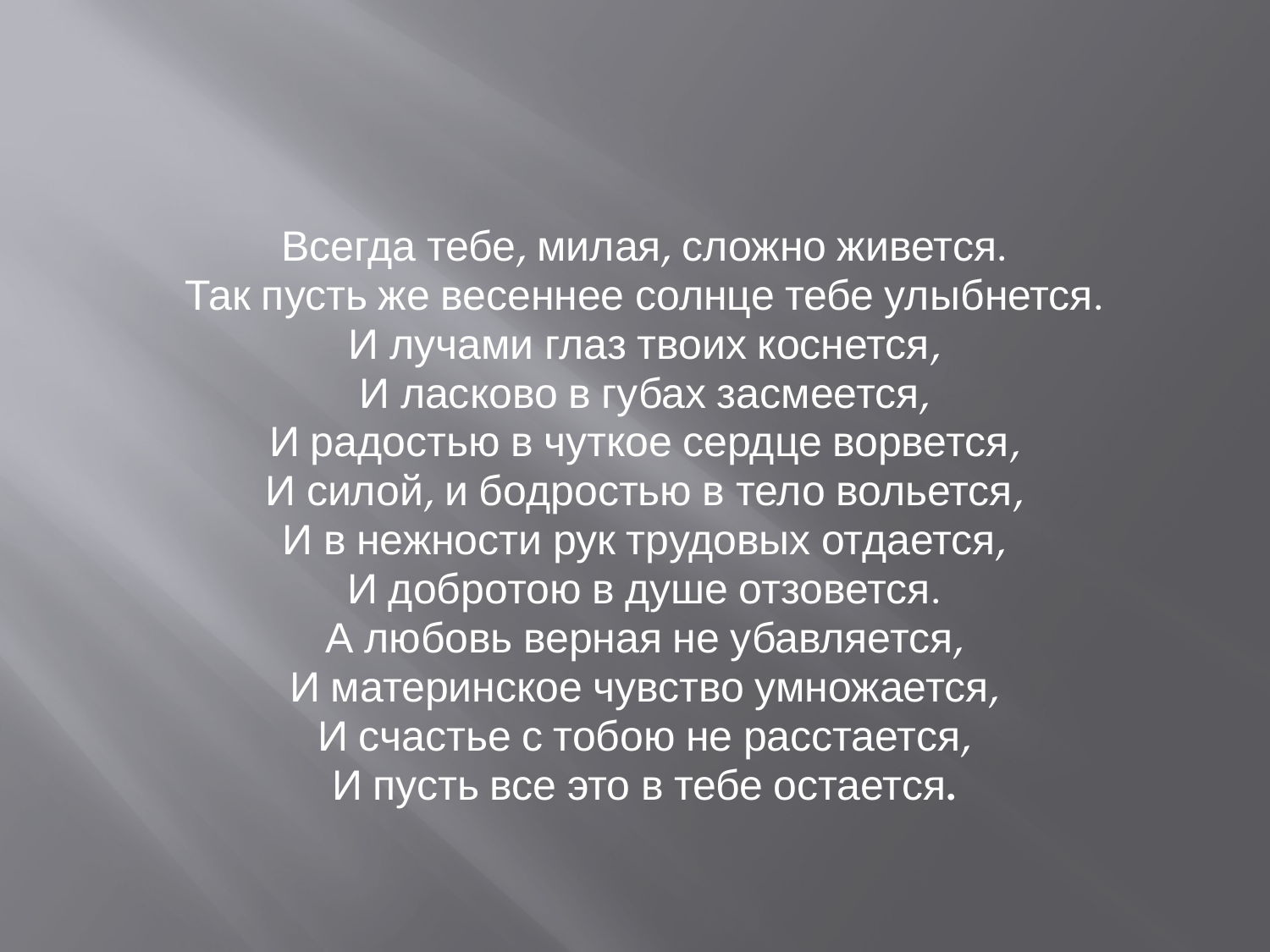

#
Всегда тебе, милая, сложно живется.
Так пусть же весеннее солнце тебе улыбнется.
И лучами глаз твоих коснется,
И ласково в губах засмеется,
И радостью в чуткое сердце ворвется,
И силой, и бодростью в тело вольется,
И в нежности рук трудовых отдается,
И добротою в душе отзовется.
А любовь верная не убавляется,
И материнское чувство умножается,
И счастье с тобою не расстается,
И пусть все это в тебе остается.